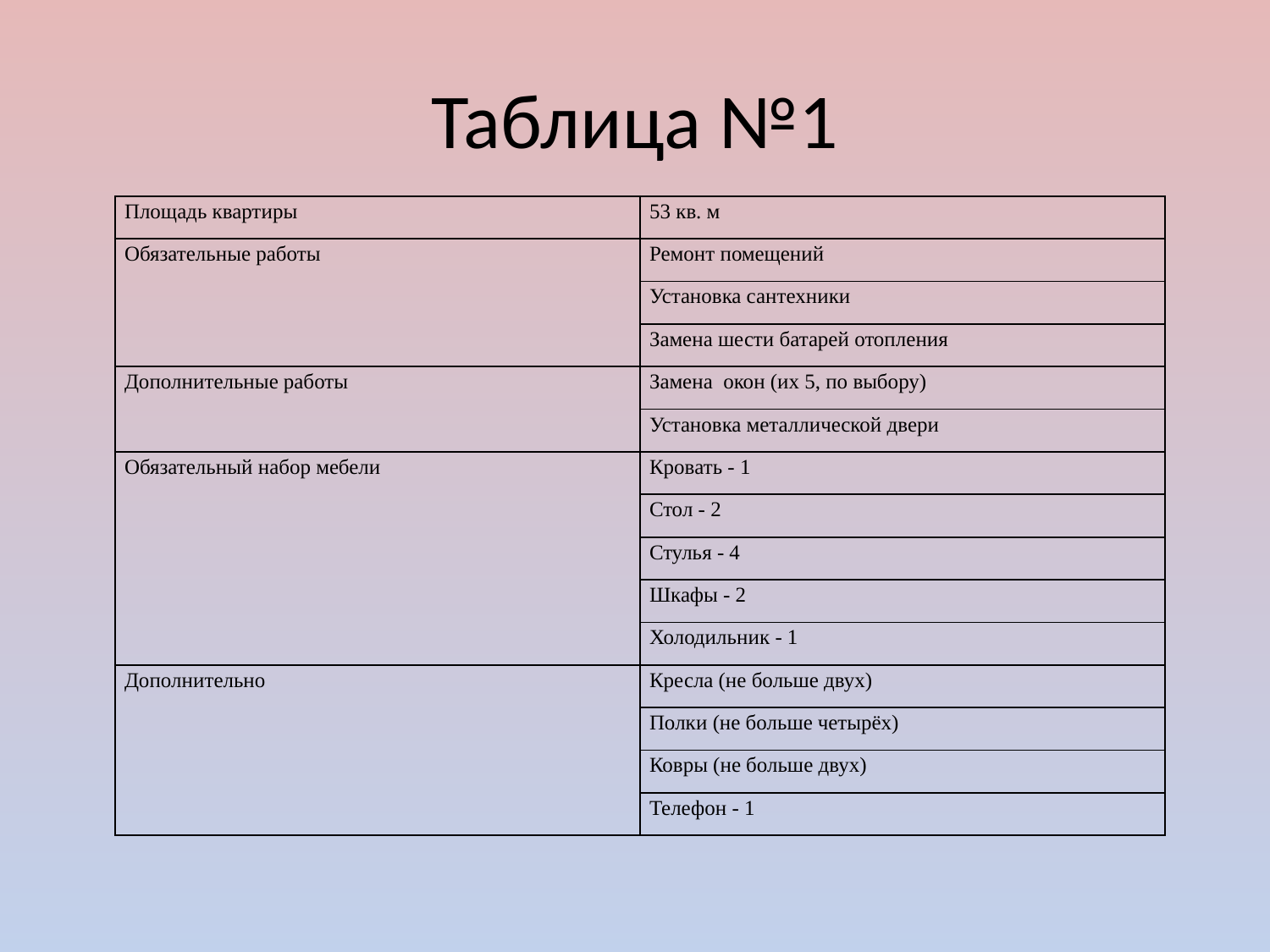

# Таблица №1
| Площадь квартиры | 53 кв. м |
| --- | --- |
| Обязательные работы | Ремонт помещений |
|  | Установка сантехники |
|  | Замена шести батарей отопления |
| Дополнительные работы | Замена окон (их 5, по выбору) |
|  | Установка металлической двери |
| Обязательный набор мебели | Кровать - 1 |
|  | Стол - 2 |
|  | Стулья - 4 |
|  | Шкафы - 2 |
|  | Холодильник - 1 |
| Дополнительно | Кресла (не больше двух) |
|  | Полки (не больше четырёх) |
|  | Ковры (не больше двух) |
|  | Телефон - 1 |